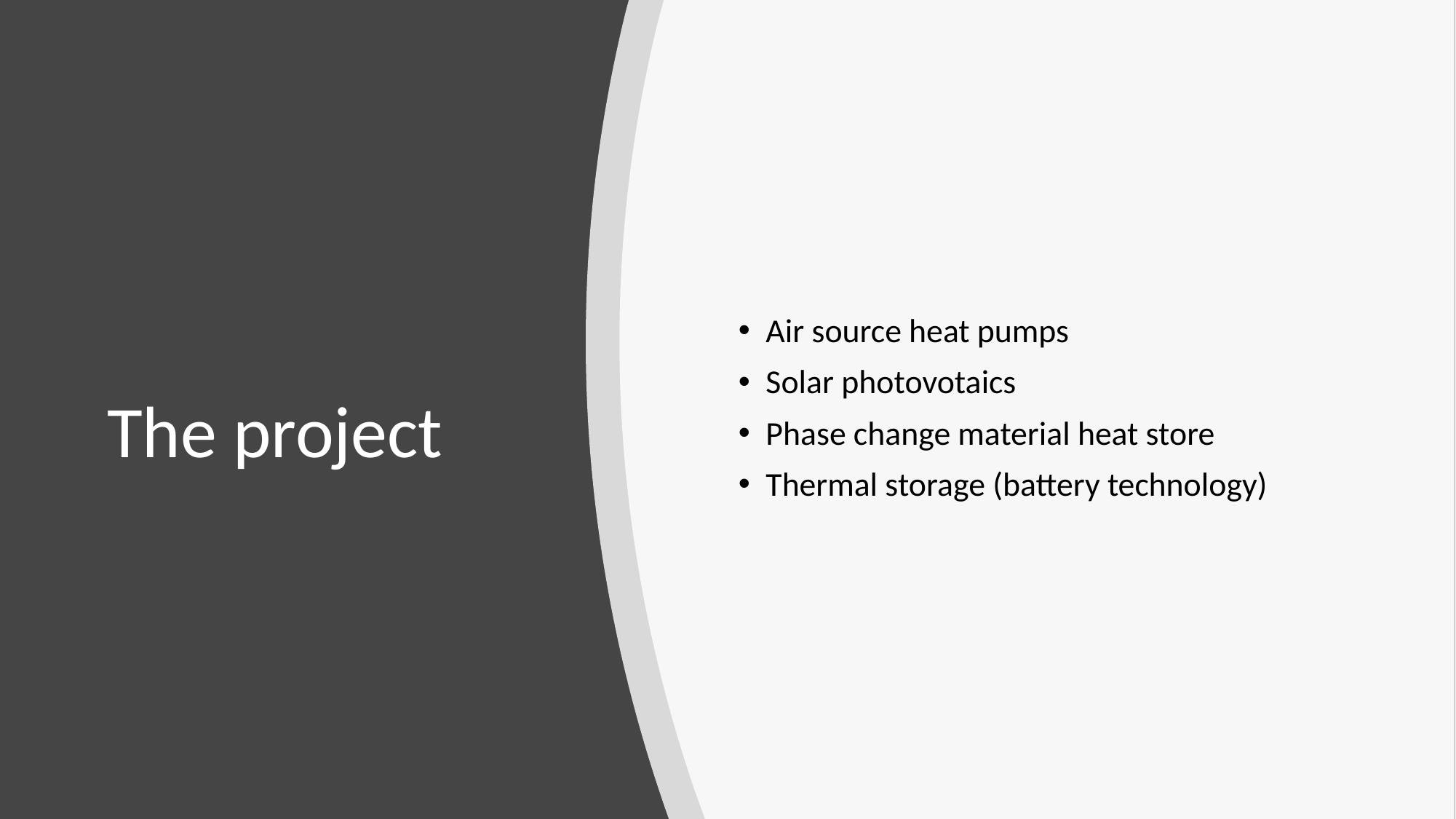

Air source heat pumps
Solar photovotaics
Phase change material heat store
Thermal storage (battery technology)

# The project